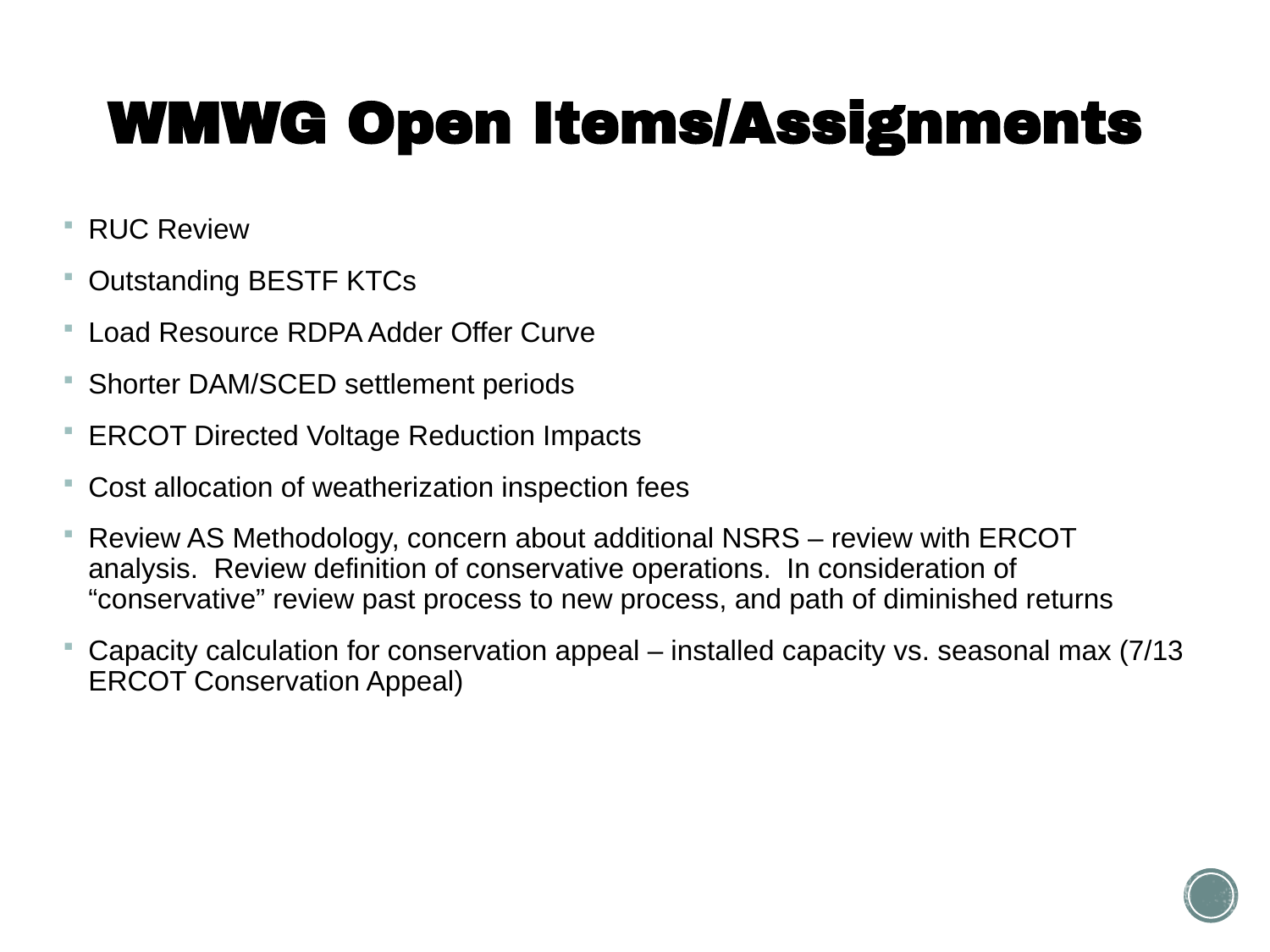

# WMWG Open Items/Assignments
RUC Review
Outstanding BESTF KTCs
Load Resource RDPA Adder Offer Curve
Shorter DAM/SCED settlement periods
ERCOT Directed Voltage Reduction Impacts
Cost allocation of weatherization inspection fees
Review AS Methodology, concern about additional NSRS – review with ERCOT analysis.  Review definition of conservative operations.  In consideration of “conservative” review past process to new process, and path of diminished returns
Capacity calculation for conservation appeal – installed capacity vs. seasonal max (7/13 ERCOT Conservation Appeal)